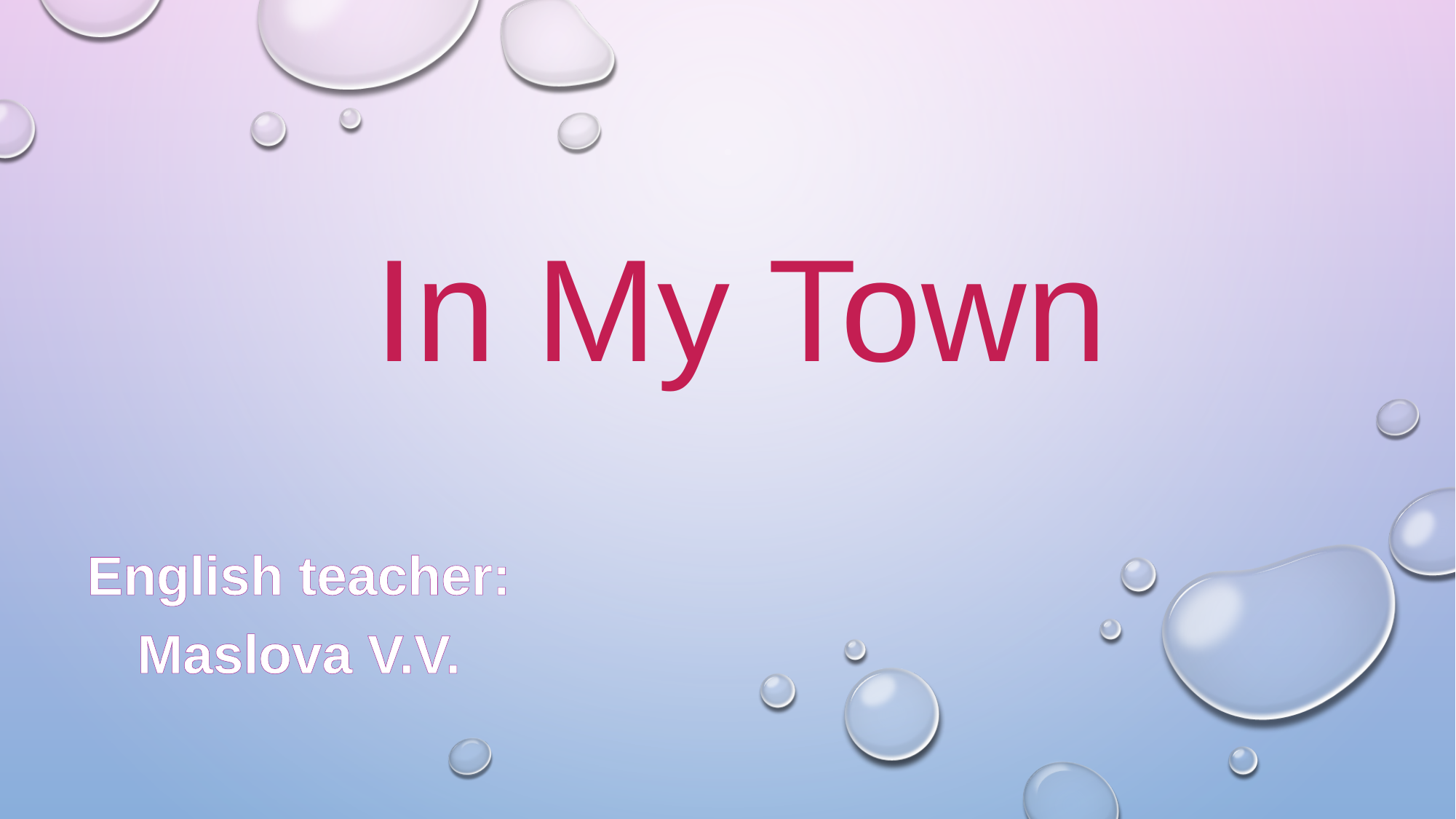

# In My Town
English teacher: Maslova V.V.